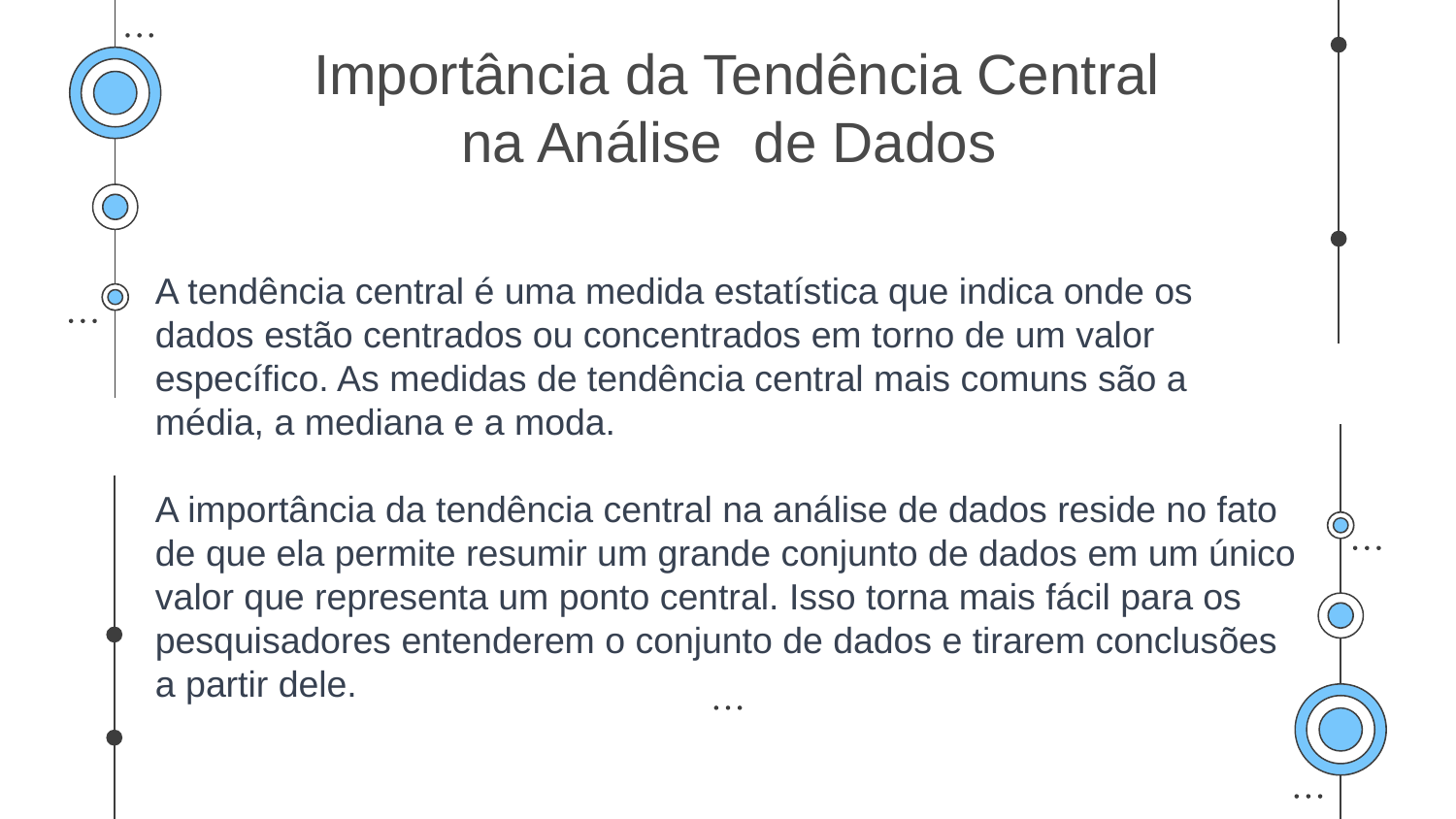

# Importância da Tendência Central na Análise  de Dados
A tendência central é uma medida estatística que indica onde os dados estão centrados ou concentrados em torno de um valor específico. As medidas de tendência central mais comuns são a média, a mediana e a moda.

A importância da tendência central na análise de dados reside no fato de que ela permite resumir um grande conjunto de dados em um único valor que representa um ponto central. Isso torna mais fácil para os pesquisadores entenderem o conjunto de dados e tirarem conclusões a partir dele.